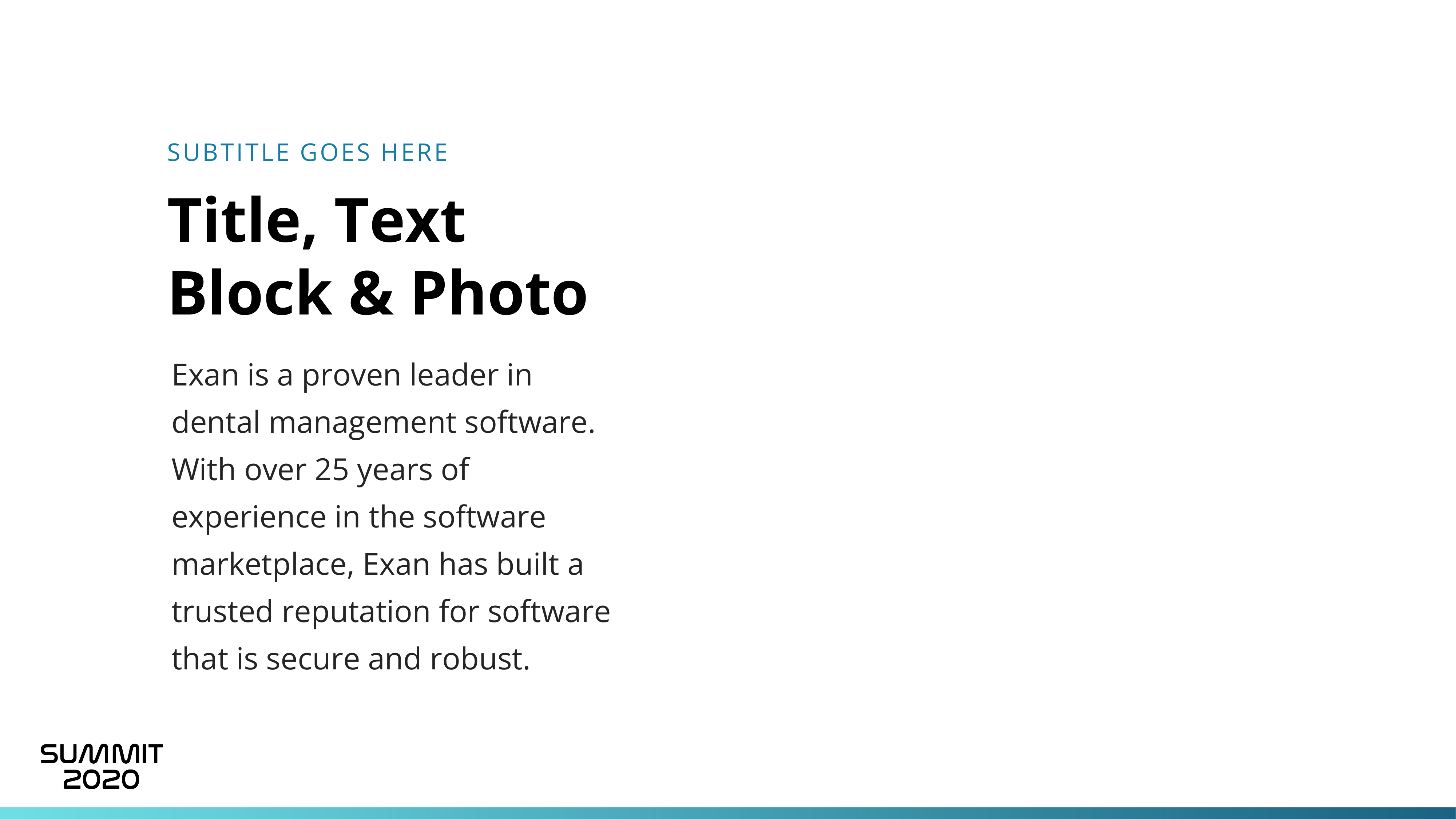

SUBTITLE GOES HERE
Title, Text Block & Photo
Exan is a proven leader in dental management software. With over 25 years of experience in the software marketplace, Exan has built a trusted reputation for software that is secure and robust.